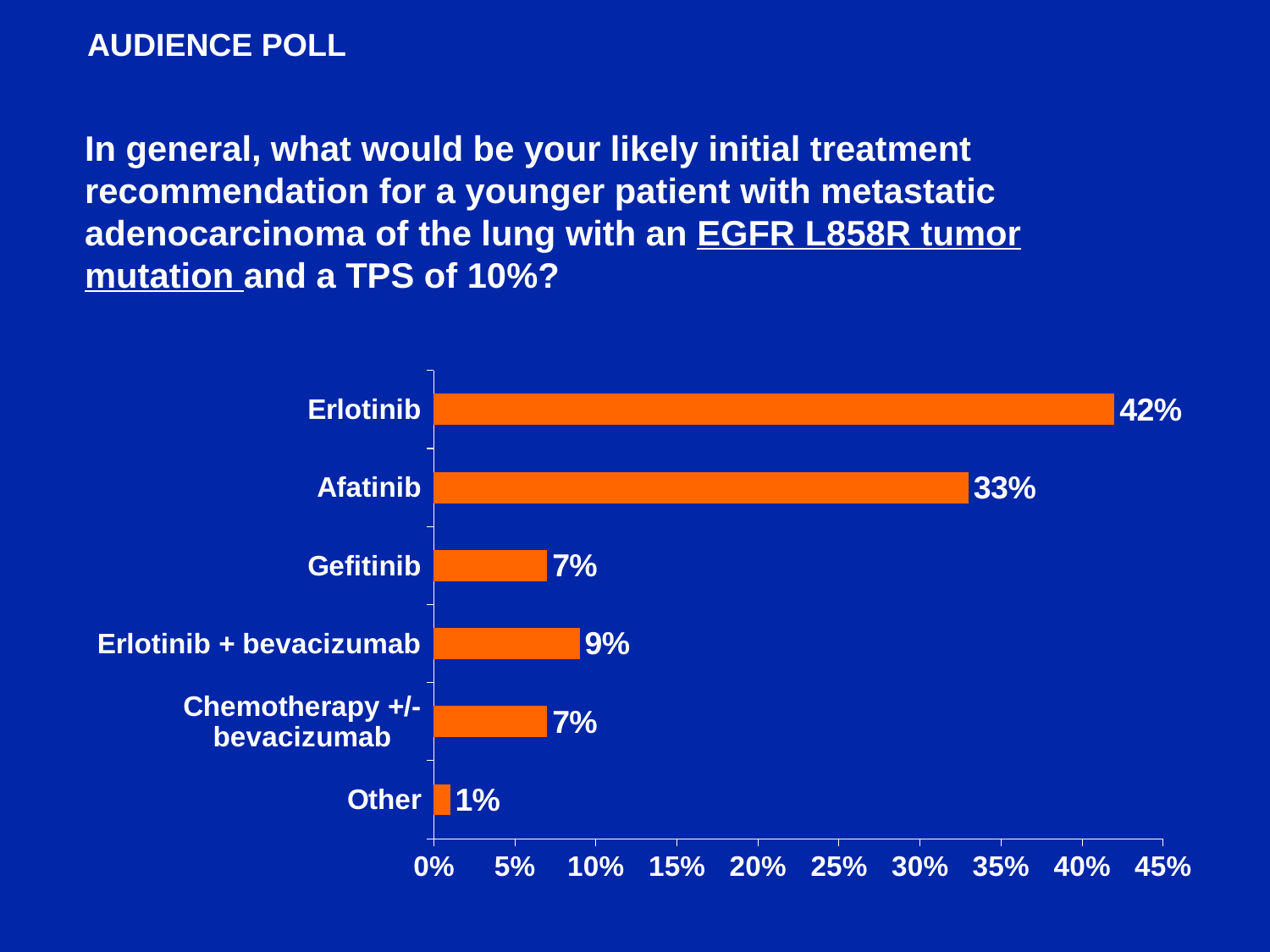

AUDIENCE POLL
In general, what would be your likely initial treatment recommendation for a younger patient with metastatic adenocarcinoma of the lung with an EGFR L858R tumor mutation and a TPS of 10%?

### Chart

| Category | Series 1 |
|---|---|
| Other | 0.01 |
| Chemotherapy +/- bevacizumab | 0.07 |
| Erlotinib + bevacizumab | 0.09 |
| Gefitinib | 0.07 |
| Afatinib | 0.33 |
| Erlotinib | 0.42 |